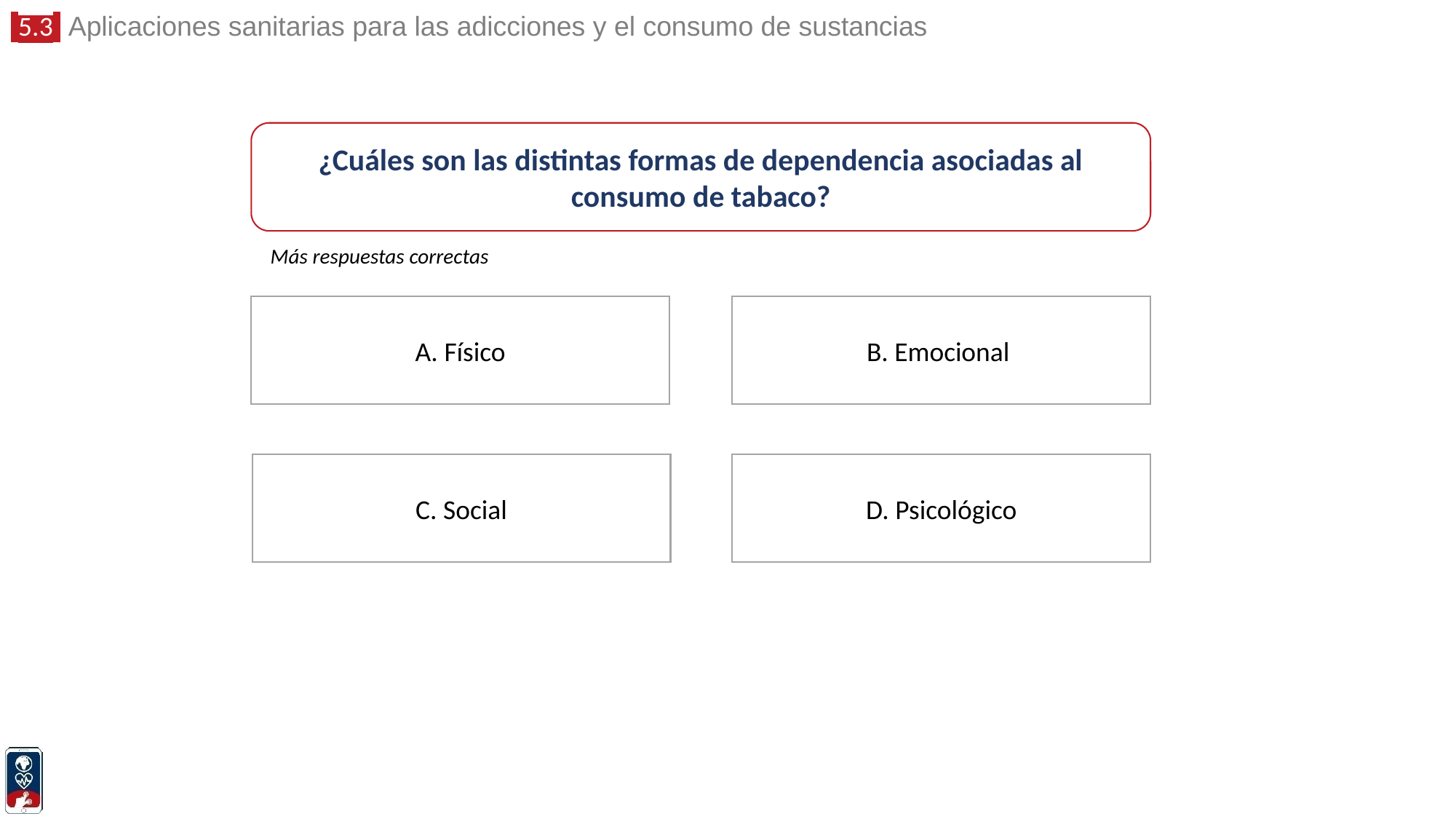

¿Cuáles son las distintas formas de dependencia asociadas al consumo de tabaco?
Más respuestas correctas
B. Emocional
A. Físico
C. Social
D. Psicológico